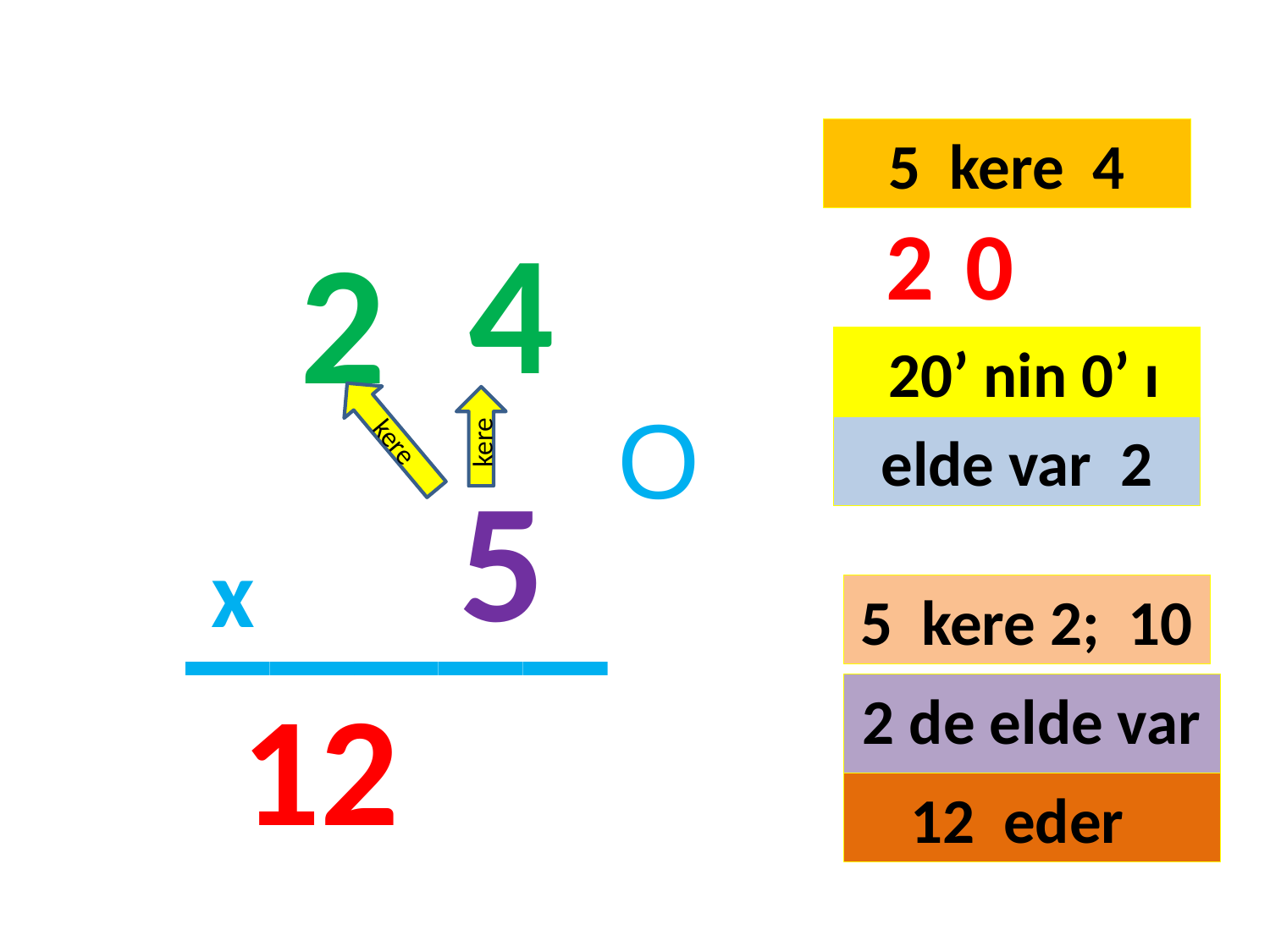

5  kere  4
4
2
0
2
#

 20’ nin 0’ ı
kere
kere
O
elde var  2

5
_____

x
5  kere 2;  10
12
2 de elde var
12  eder